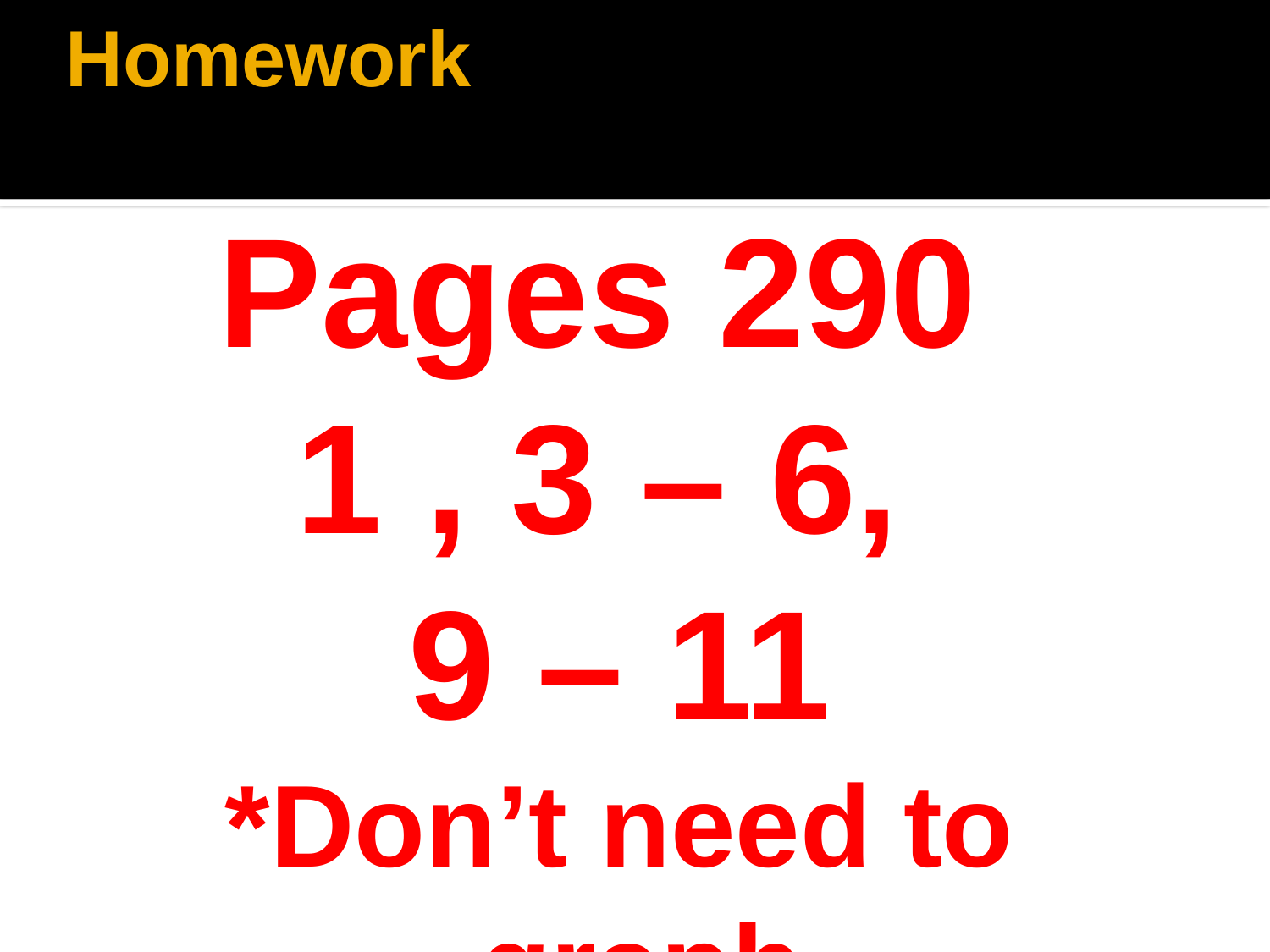

# Homework
Pages 290
1 , 3 – 6,
9 – 11
*Don’t need to graph